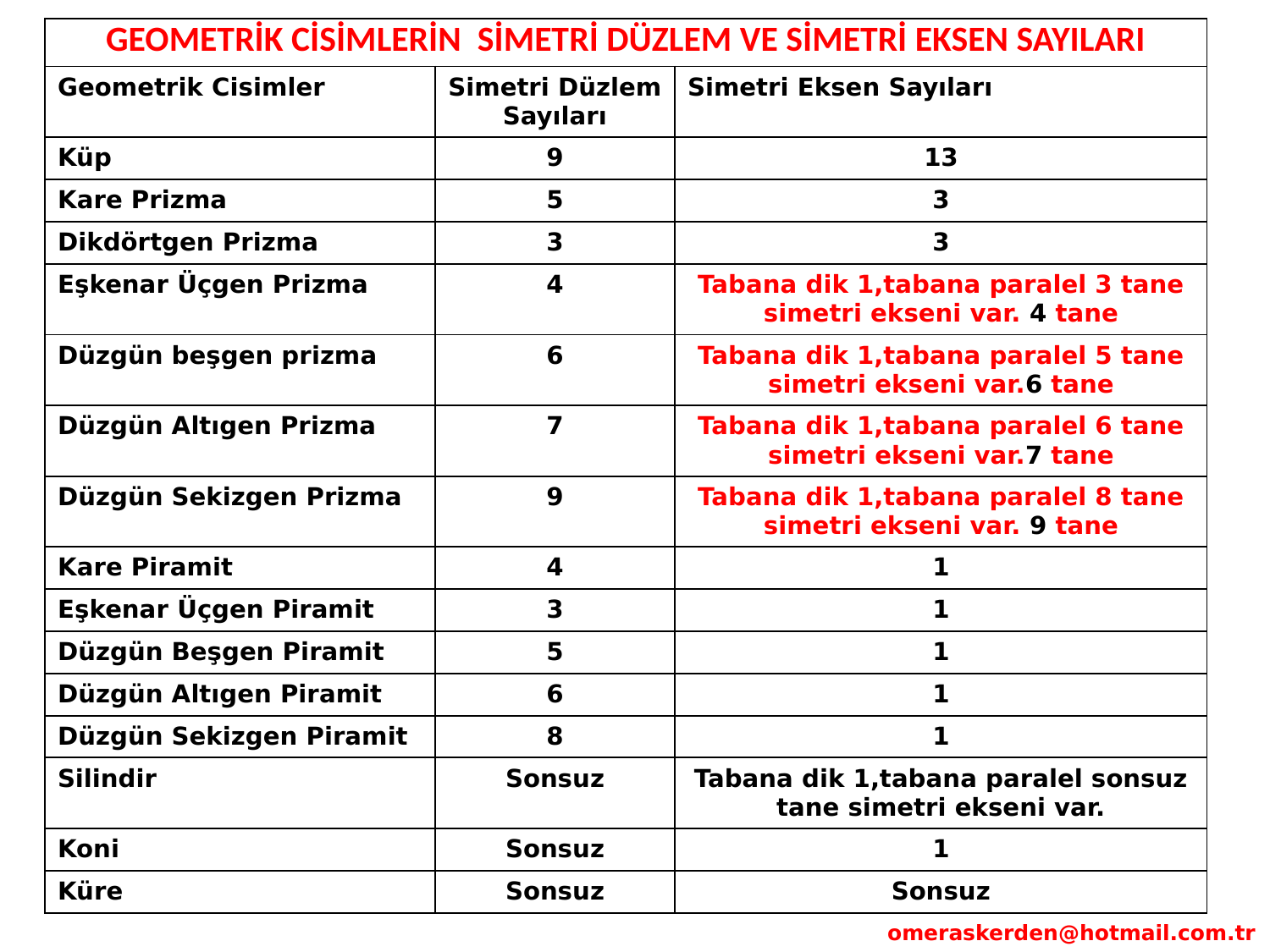

| GEOMETRİK CİSİMLERİN SİMETRİ DÜZLEM VE SİMETRİ EKSEN SAYILARI |  |  |
| --- | --- | --- |
| Geometrik Cisimler | Simetri Düzlem Sayıları | Simetri Eksen Sayıları |
| Küp | 9 | 13 |
| Kare Prizma | 5 | 3 |
| Dikdörtgen Prizma | 3 | 3 |
| Eşkenar Üçgen Prizma | 4 | Tabana dik 1,tabana paralel 3 tane simetri ekseni var. 4 tane |
| Düzgün beşgen prizma | 6 | Tabana dik 1,tabana paralel 5 tane simetri ekseni var.6 tane |
| Düzgün Altıgen Prizma | 7 | Tabana dik 1,tabana paralel 6 tane simetri ekseni var.7 tane |
| Düzgün Sekizgen Prizma | 9 | Tabana dik 1,tabana paralel 8 tane simetri ekseni var. 9 tane |
| Kare Piramit | 4 | 1 |
| Eşkenar Üçgen Piramit | 3 | 1 |
| Düzgün Beşgen Piramit | 5 | 1 |
| Düzgün Altıgen Piramit | 6 | 1 |
| Düzgün Sekizgen Piramit | 8 | 1 |
| Silindir | Sonsuz | Tabana dik 1,tabana paralel sonsuz tane simetri ekseni var. |
| Koni | Sonsuz | 1 |
| Küre | Sonsuz | Sonsuz |
omeraskerden@hotmail.com.tr